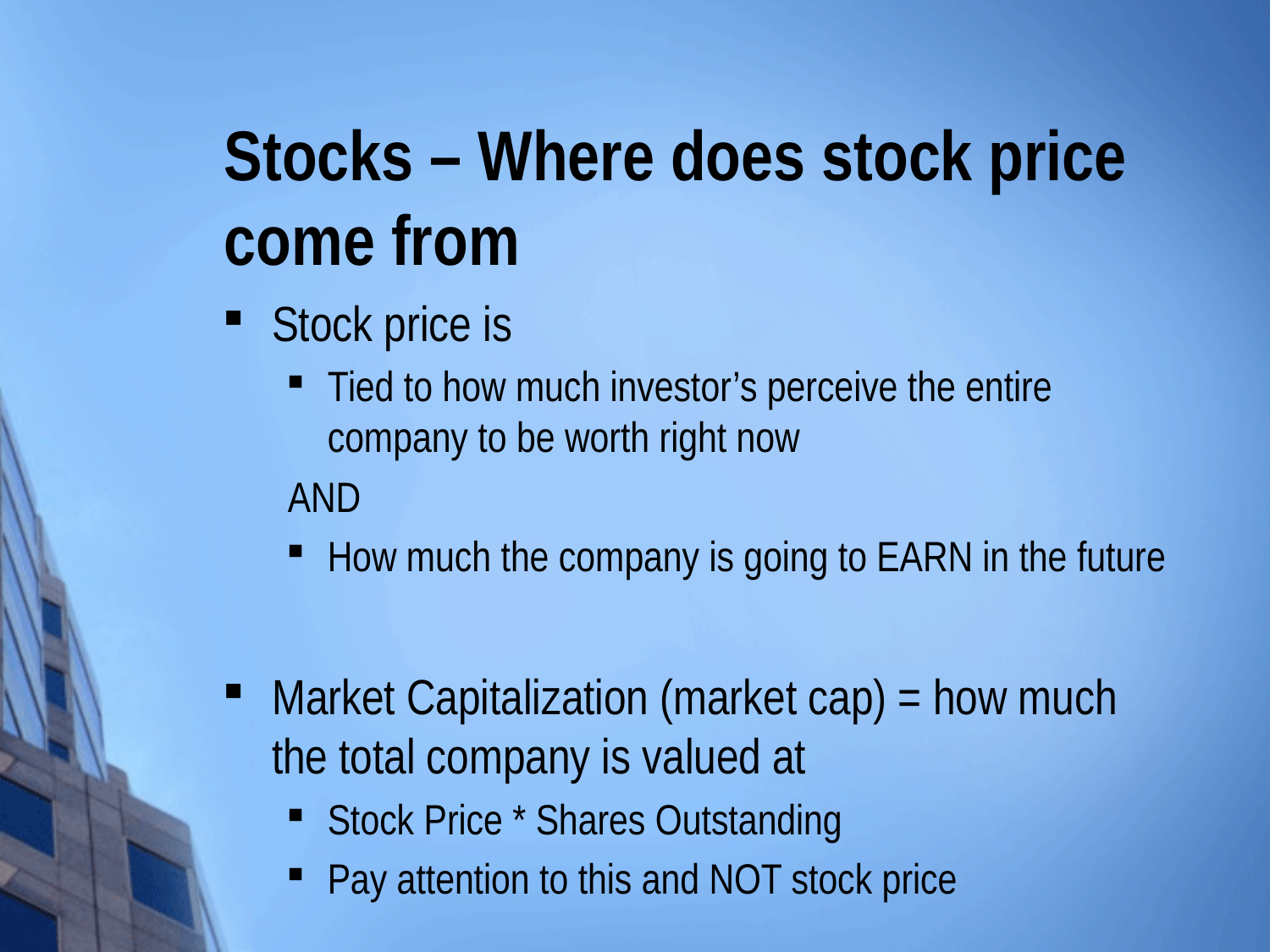

# Stocks – Where does stock price come from
Stock price is
Tied to how much investor’s perceive the entire company to be worth right now
AND
How much the company is going to EARN in the future

Market Capitalization (market cap) = how much the total company is valued at
Stock Price * Shares Outstanding
Pay attention to this and NOT stock price